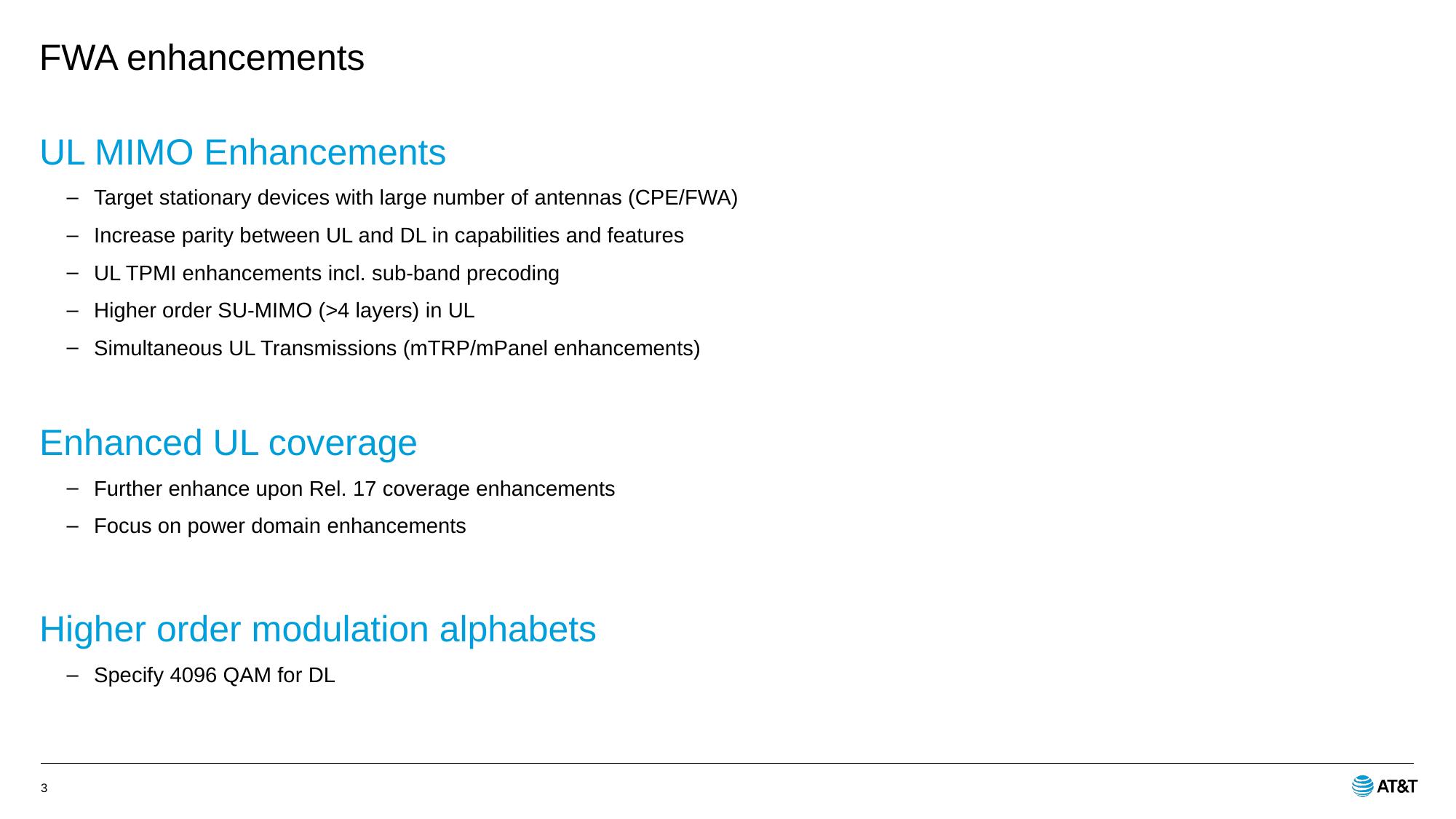

# FWA enhancements
UL MIMO Enhancements
Target stationary devices with large number of antennas (CPE/FWA)
Increase parity between UL and DL in capabilities and features
UL TPMI enhancements incl. sub-band precoding
Higher order SU-MIMO (>4 layers) in UL
Simultaneous UL Transmissions (mTRP/mPanel enhancements)

Enhanced UL coverage
Further enhance upon Rel. 17 coverage enhancements
Focus on power domain enhancements

Higher order modulation alphabets
Specify 4096 QAM for DL